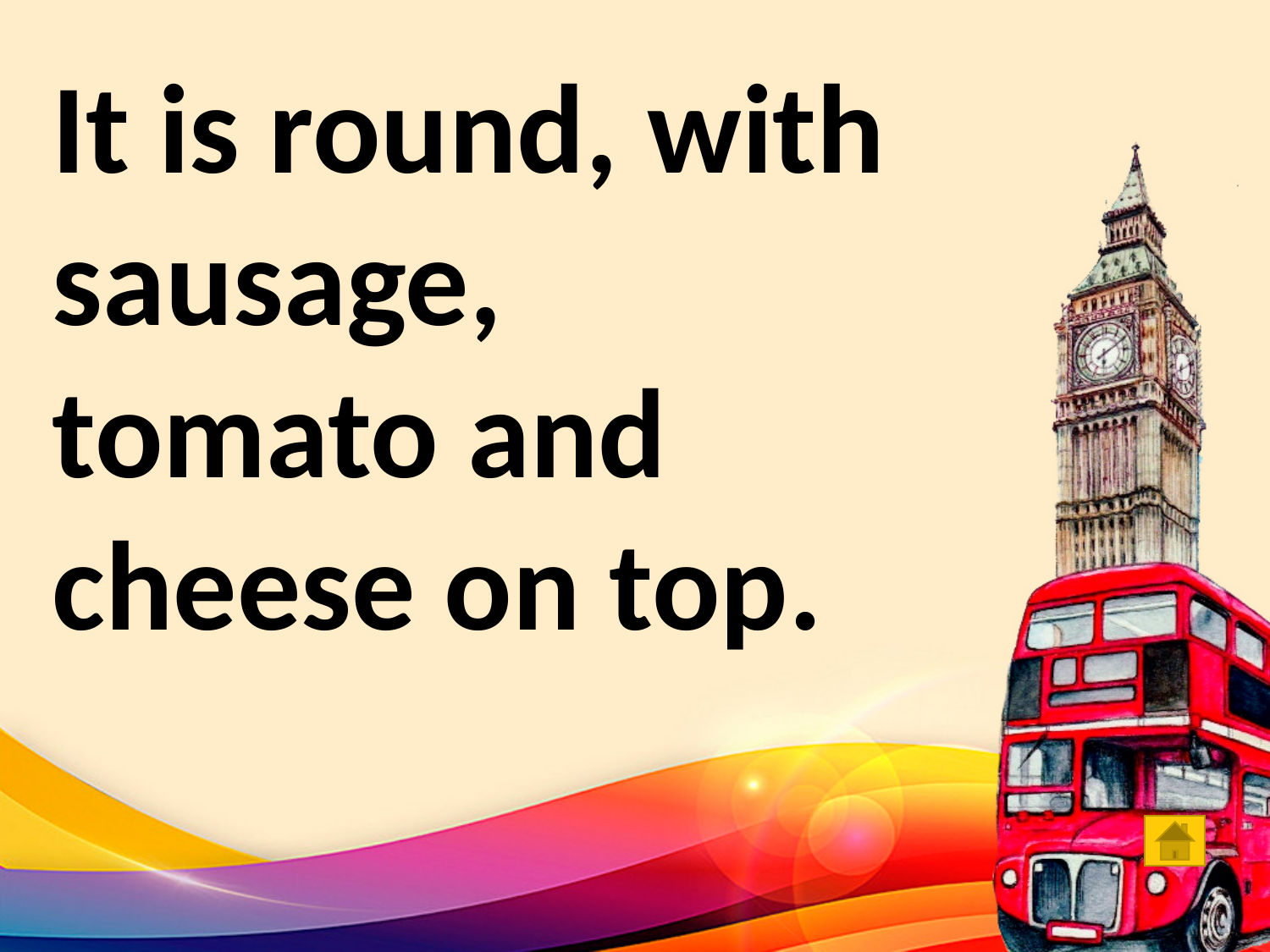

It is round, with sausage,
tomato and cheese on top.